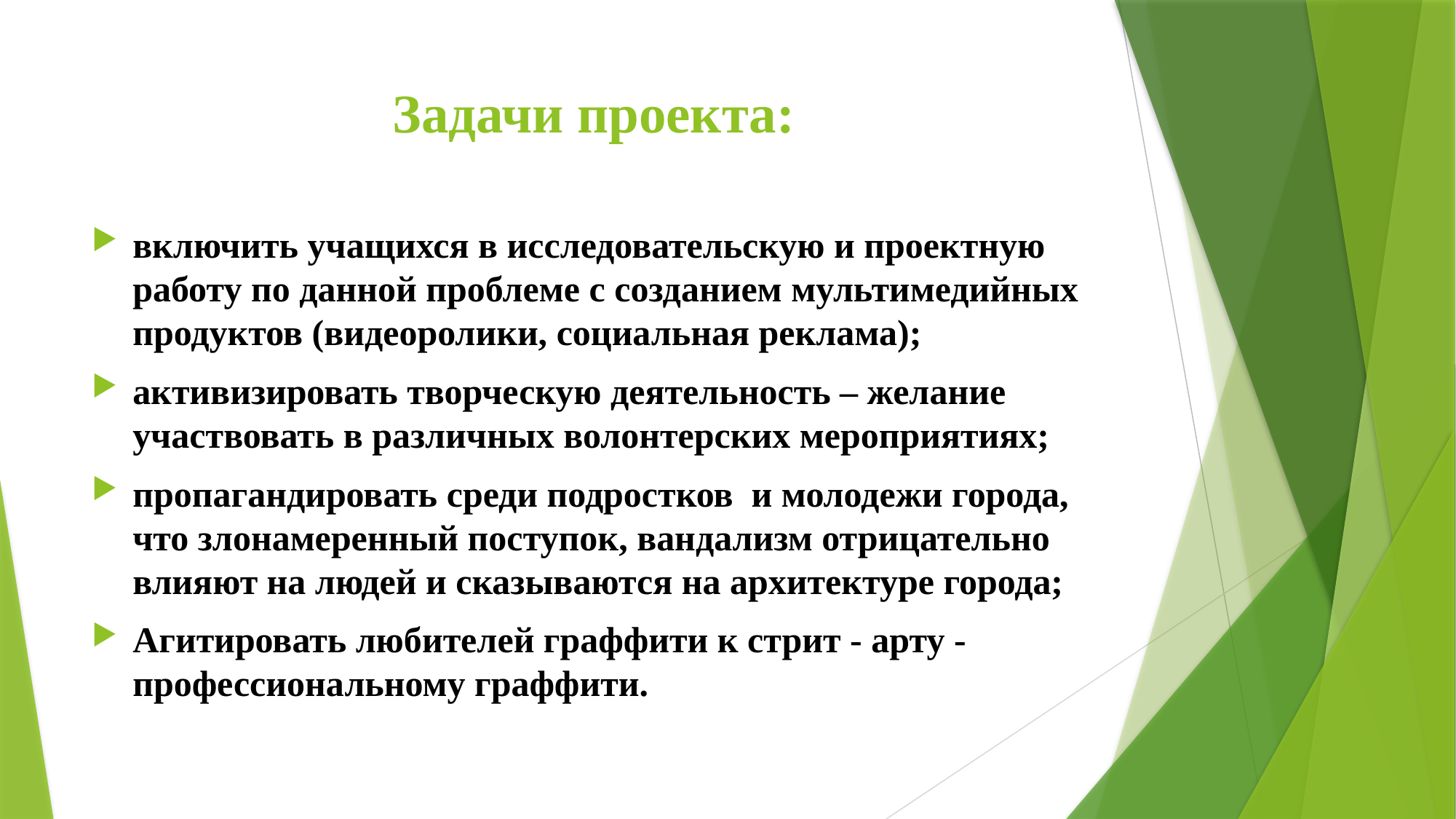

# Задачи проекта:

включить учащихся в исследовательскую и проектную работу по данной проблеме с созданием мультимедийных продуктов (видеоролики, социальная реклама);
активизировать творческую деятельность – желание участвовать в различных волонтерских мероприятиях;
пропагандировать среди подростков  и молодежи города, что злонамеренный поступок, вандализм отрицательно влияют на людей и сказываются на архитектуре города;
Агитировать любителей граффити к стрит - арту -профессиональному граффити.